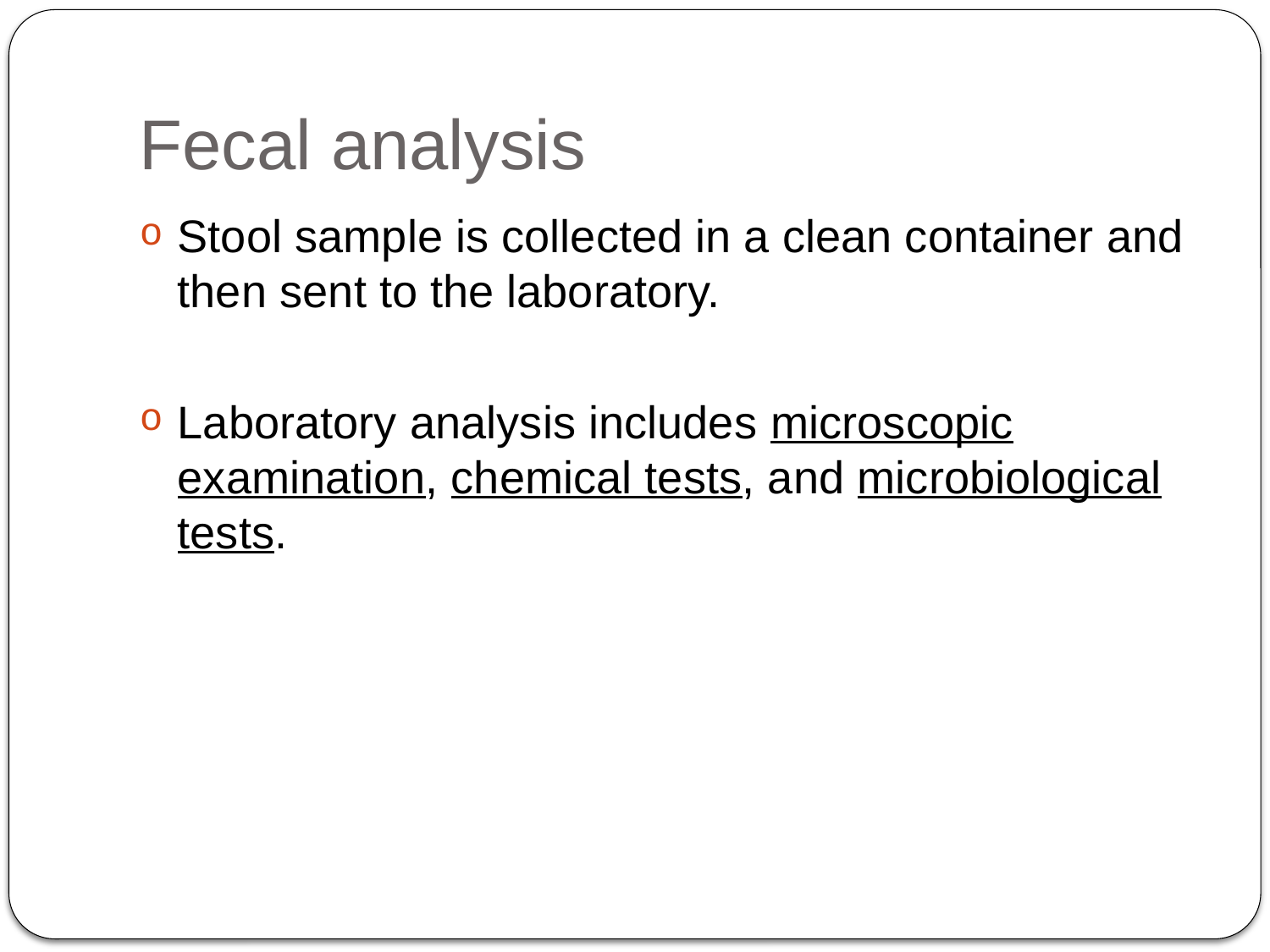

# Fecal analysis
Stool sample is collected in a clean container and then sent to the laboratory.

Laboratory analysis includes microscopic examination, chemical tests, and microbiological tests.